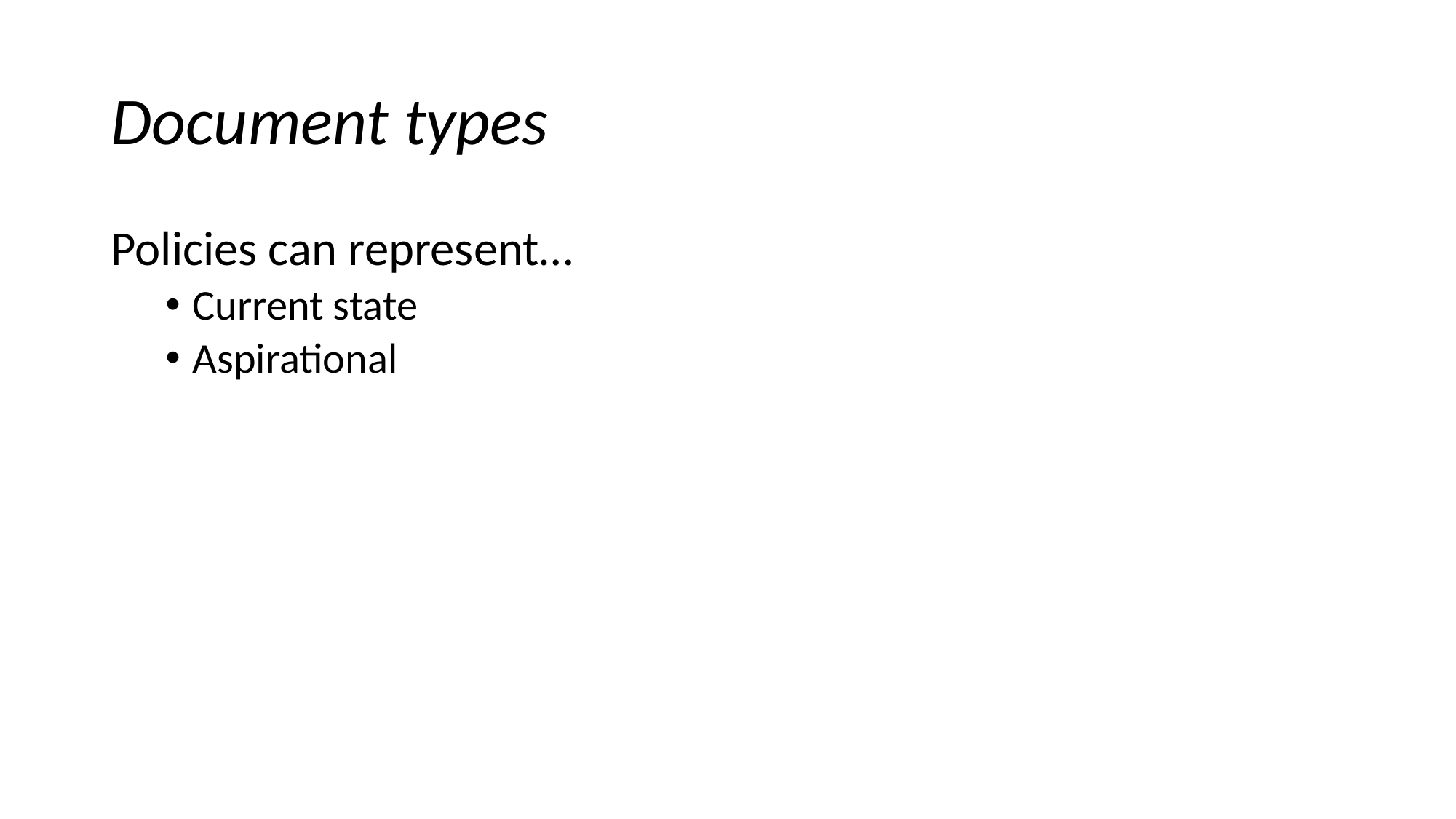

# Document types
Policies can represent…
Current state
Aspirational